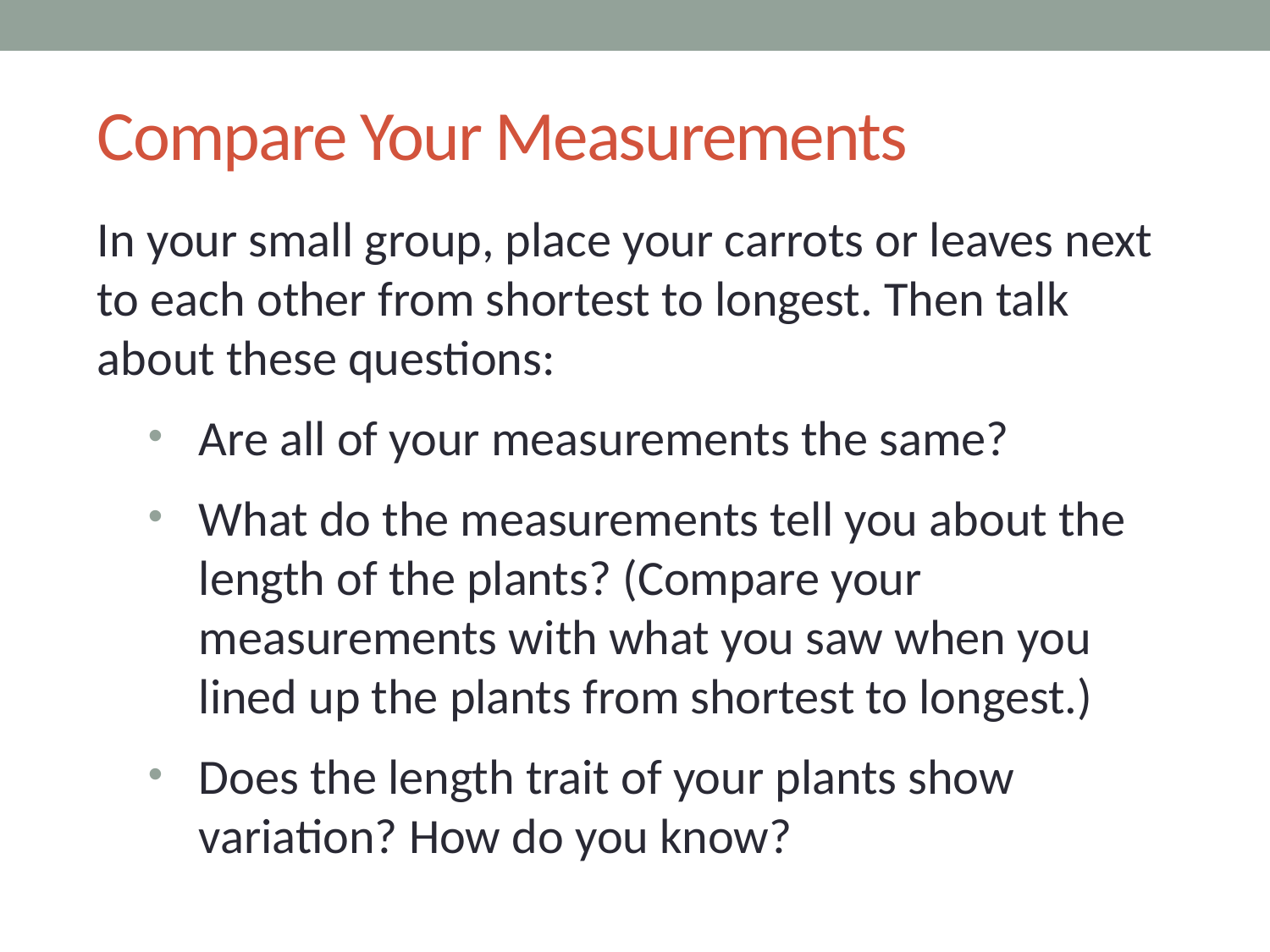

# Compare Your Measurements
In your small group, place your carrots or leaves next to each other from shortest to longest. Then talk about these questions:
Are all of your measurements the same?
What do the measurements tell you about the length of the plants? (Compare your measurements with what you saw when you lined up the plants from shortest to longest.)
Does the length trait of your plants show variation? How do you know?